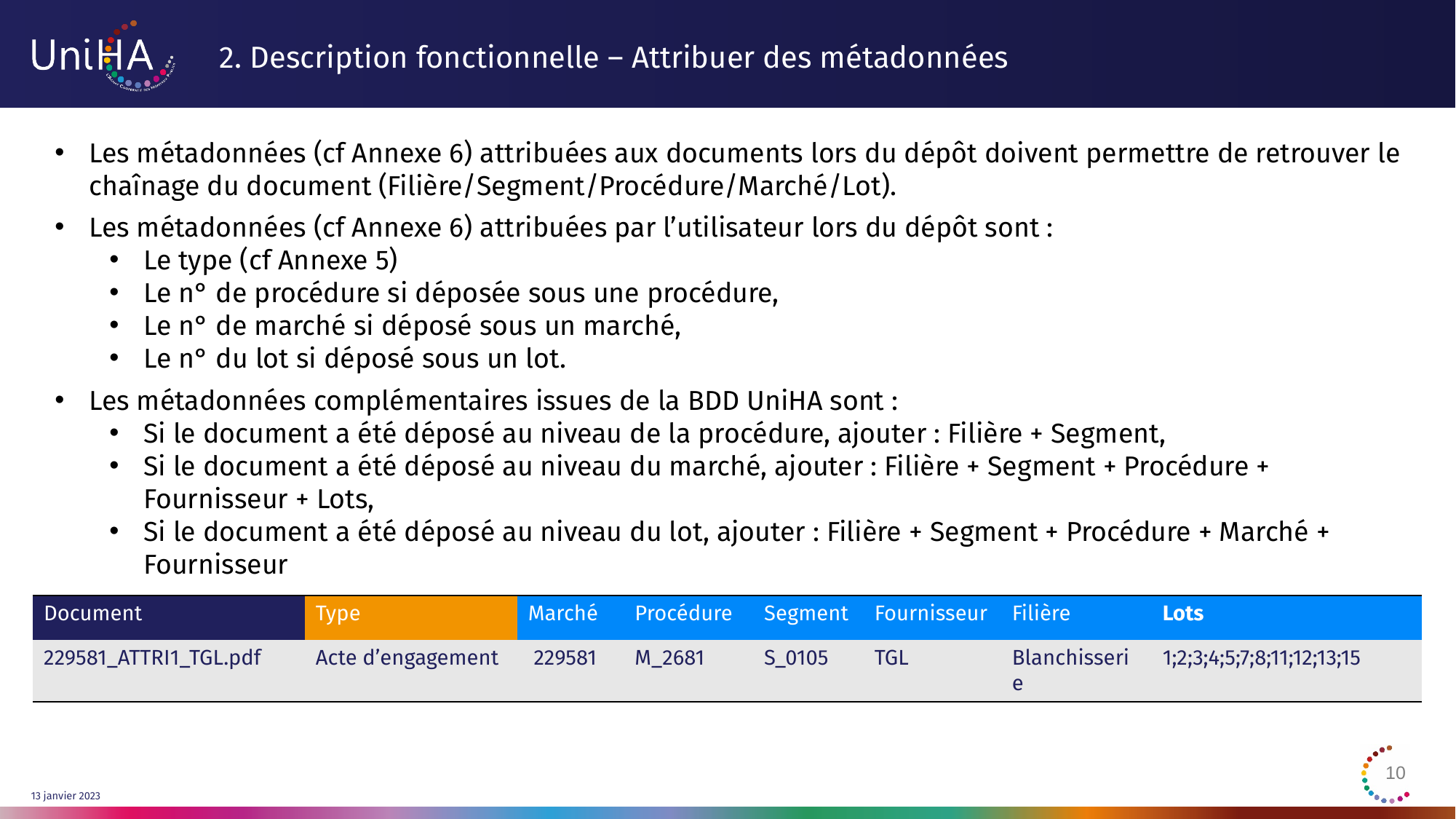

# 2. Description fonctionnelle – Attribuer des métadonnées
Les métadonnées (cf Annexe 6) attribuées aux documents lors du dépôt doivent permettre de retrouver le chaînage du document (Filière/Segment/Procédure/Marché/Lot).
Les métadonnées (cf Annexe 6) attribuées par l’utilisateur lors du dépôt sont :
Le type (cf Annexe 5)
Le n° de procédure si déposée sous une procédure,
Le n° de marché si déposé sous un marché,
Le n° du lot si déposé sous un lot.
Les métadonnées complémentaires issues de la BDD UniHA sont :
Si le document a été déposé au niveau de la procédure, ajouter : Filière + Segment,
Si le document a été déposé au niveau du marché, ajouter : Filière + Segment + Procédure + Fournisseur + Lots,
Si le document a été déposé au niveau du lot, ajouter : Filière + Segment + Procédure + Marché + Fournisseur

| Document | Type | Marché | Procédure | Segment | Fournisseur | Filière | Lots |
| --- | --- | --- | --- | --- | --- | --- | --- |
| 229581\_ATTRI1\_TGL.pdf | Acte d’engagement | 229581 | M\_2681 | S\_0105 | TGL | Blanchisserie | 1;2;3;4;5;7;8;11;12;13;15 |